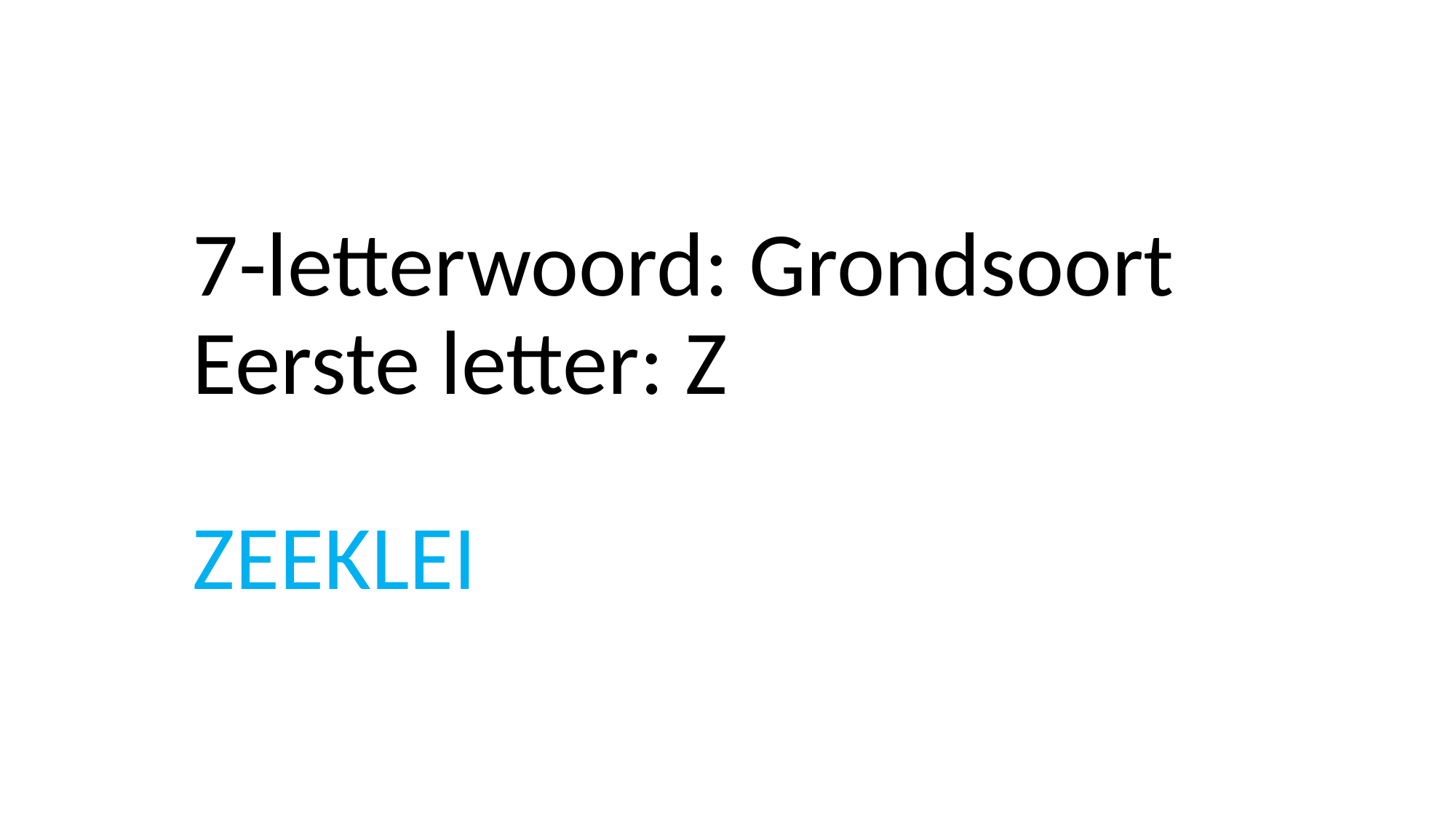

# 7-letterwoord: Grondsoort Eerste letter: Z
ZEEKLEI